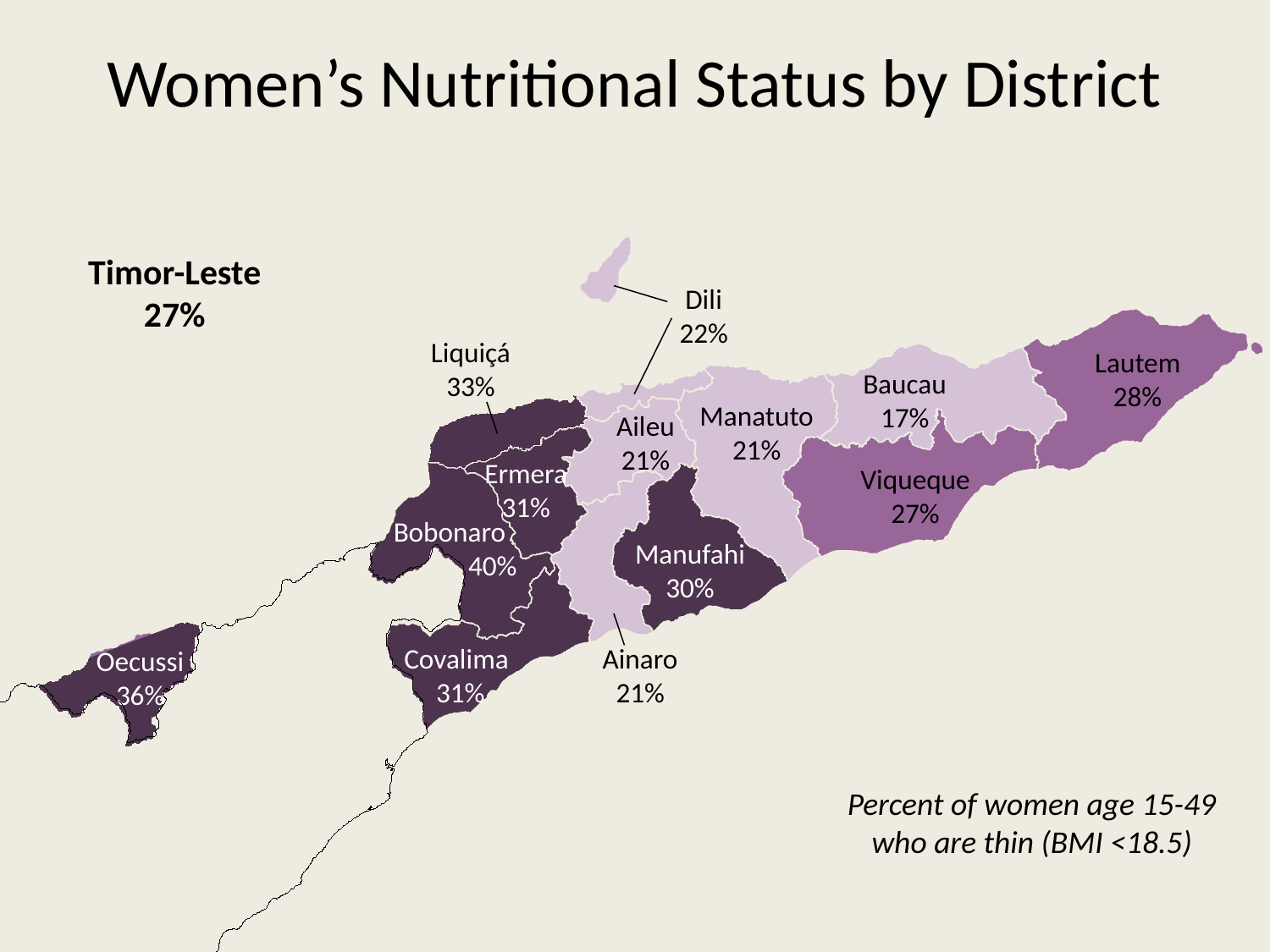

# Women’s Nutritional Status by District

Timor-Leste
27%
Dili
22%
Liquiçá
33%
Lautem
28%
Baucau
17%
Manatuto
21%
Aileu
21%
Ermera
31%
Viqueque
27%
Bobonaro
40%
Manufahi
30%

Covalima
31%
Ainaro
21%
Oecussi
36%
Percent of women age 15-49 who are thin (BMI <18.5)